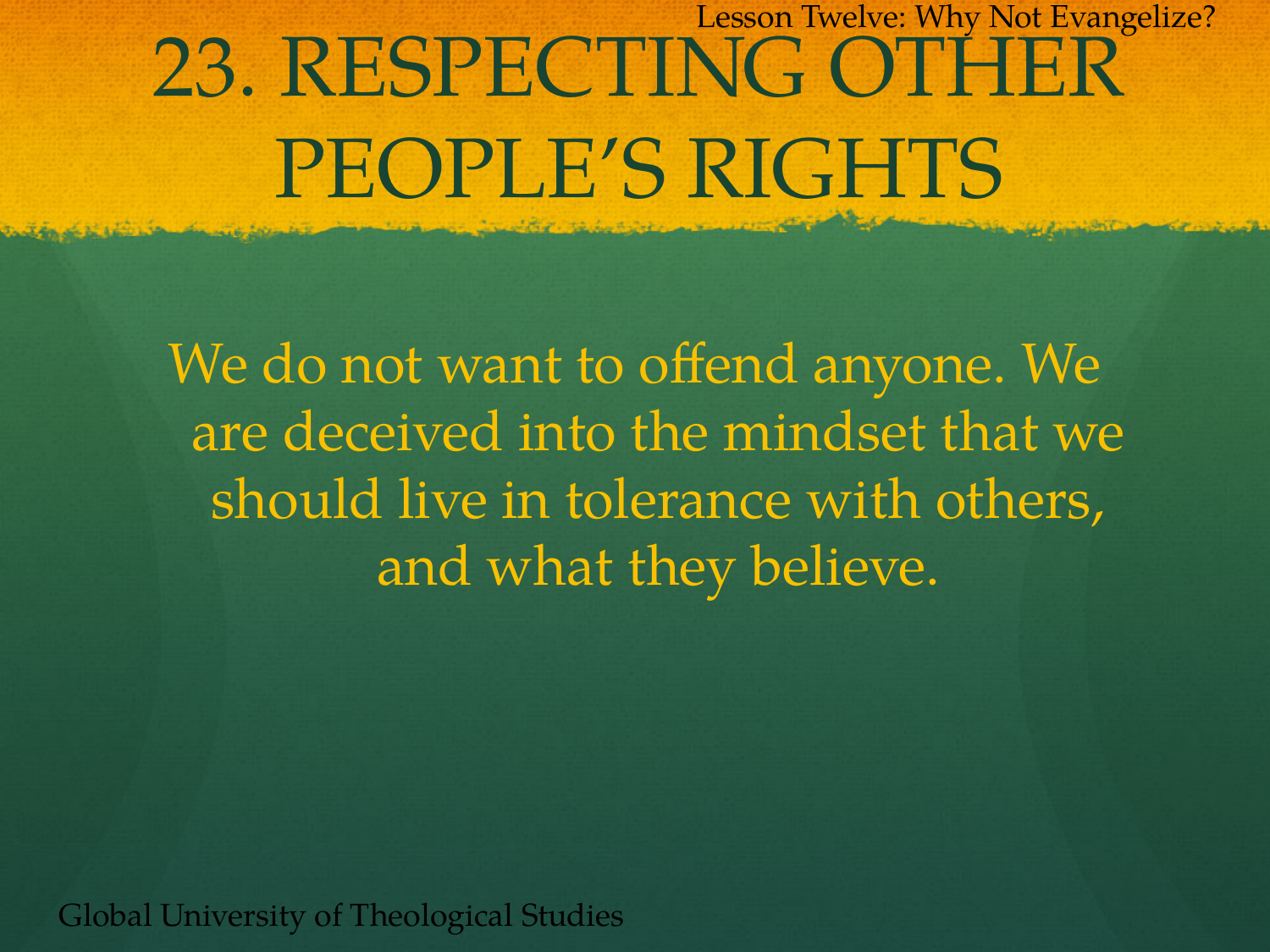

Lesson Twelve: Why Not Evangelize?

# 23. Respecting Other People’s Rights
We do not want to offend anyone. We are deceived into the mindset that we should live in tolerance with others, and what they believe.
Global University of Theological Studies